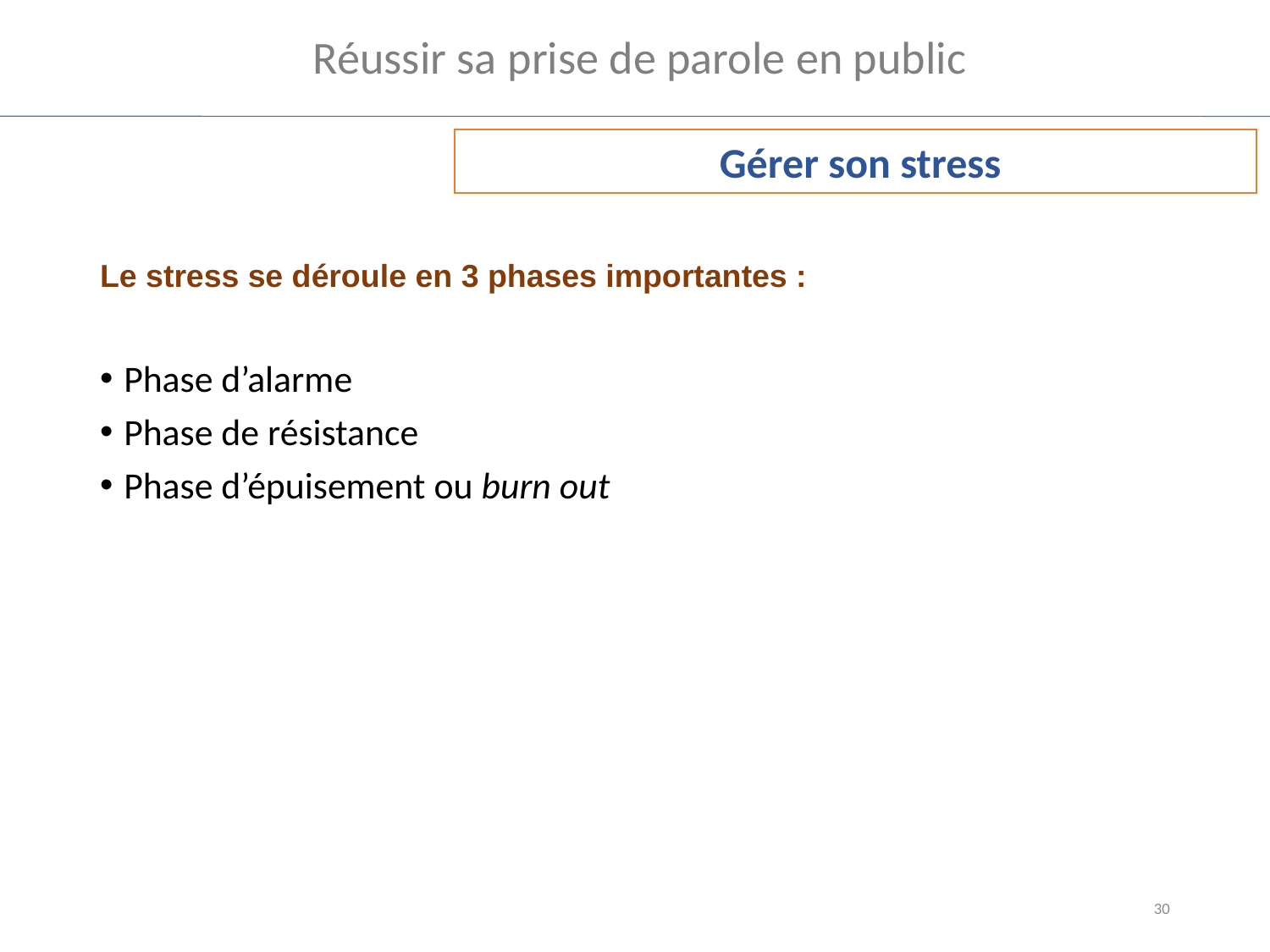

Réussir sa prise de parole en public
 Gérer son stress
Le stress se déroule en 3 phases importantes :

Phase d’alarme
Phase de résistance
Phase d’épuisement ou burn out
30